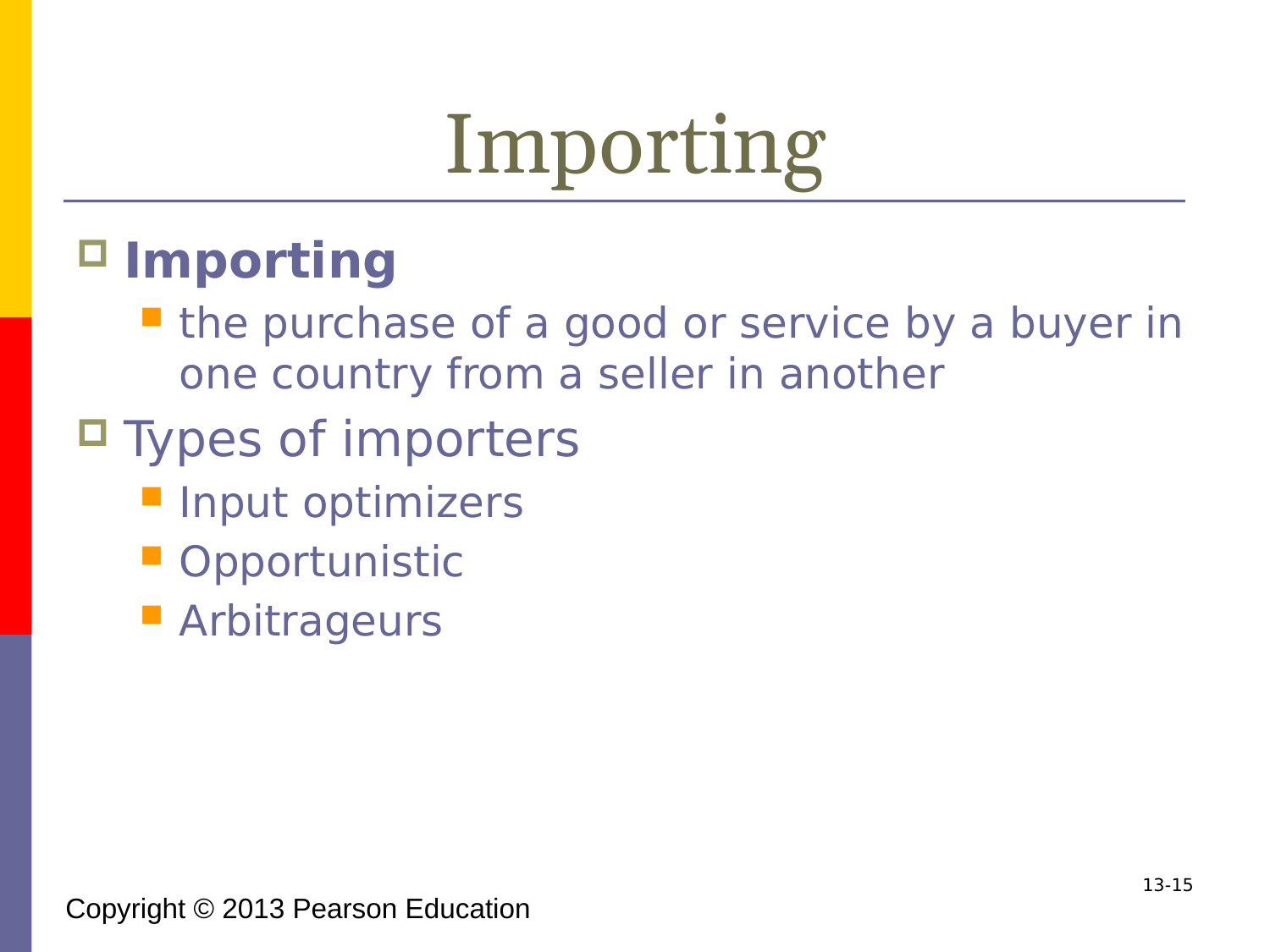

# Importing
Importing
the purchase of a good or service by a buyer in one country from a seller in another
Types of importers
Input optimizers
Opportunistic
Arbitrageurs

13-15